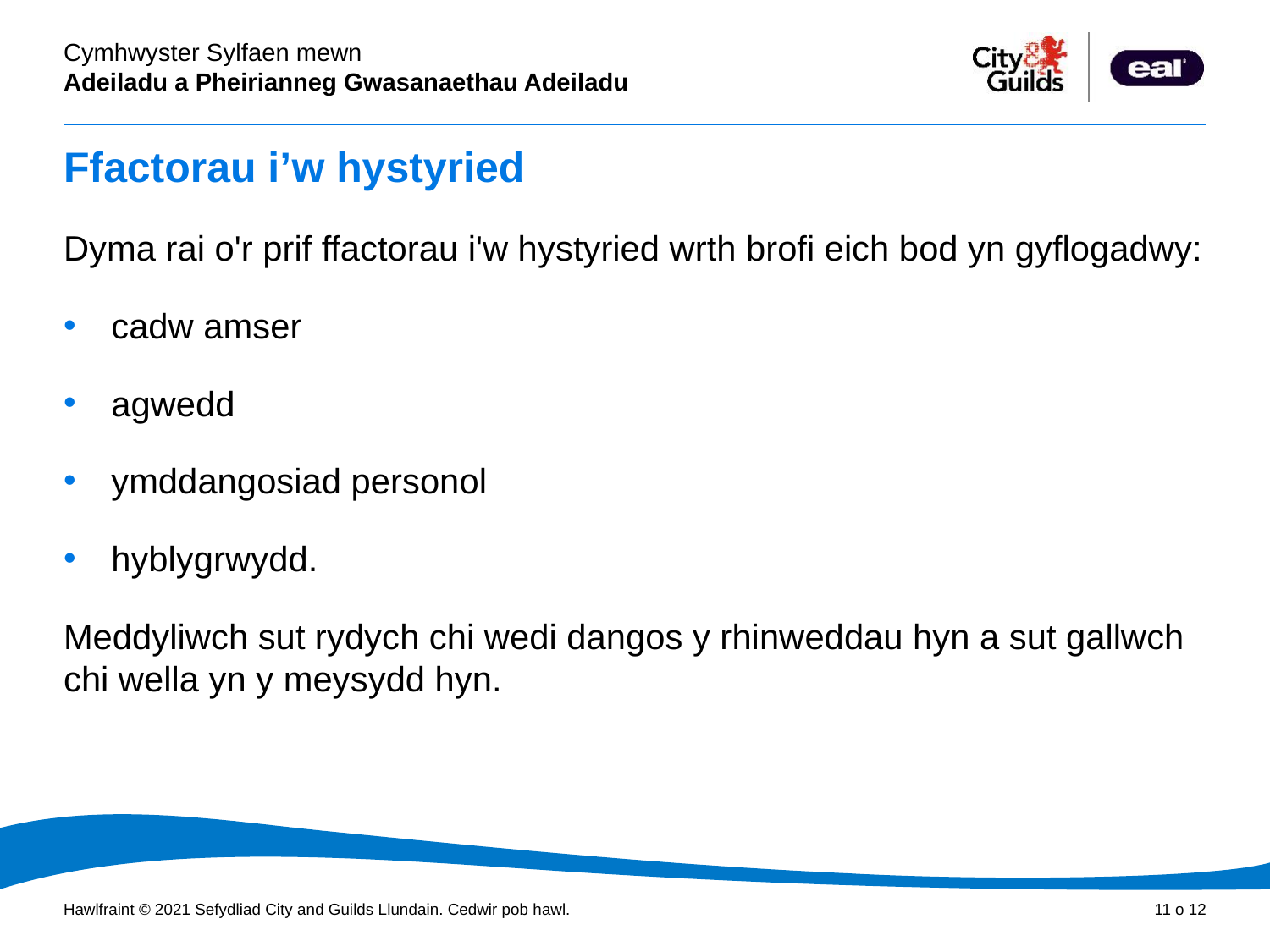

# Ffactorau i’w hystyried
Dyma rai o'r prif ffactorau i'w hystyried wrth brofi eich bod yn gyflogadwy:
cadw amser
agwedd
ymddangosiad personol
hyblygrwydd.
Meddyliwch sut rydych chi wedi dangos y rhinweddau hyn a sut gallwch chi wella yn y meysydd hyn.